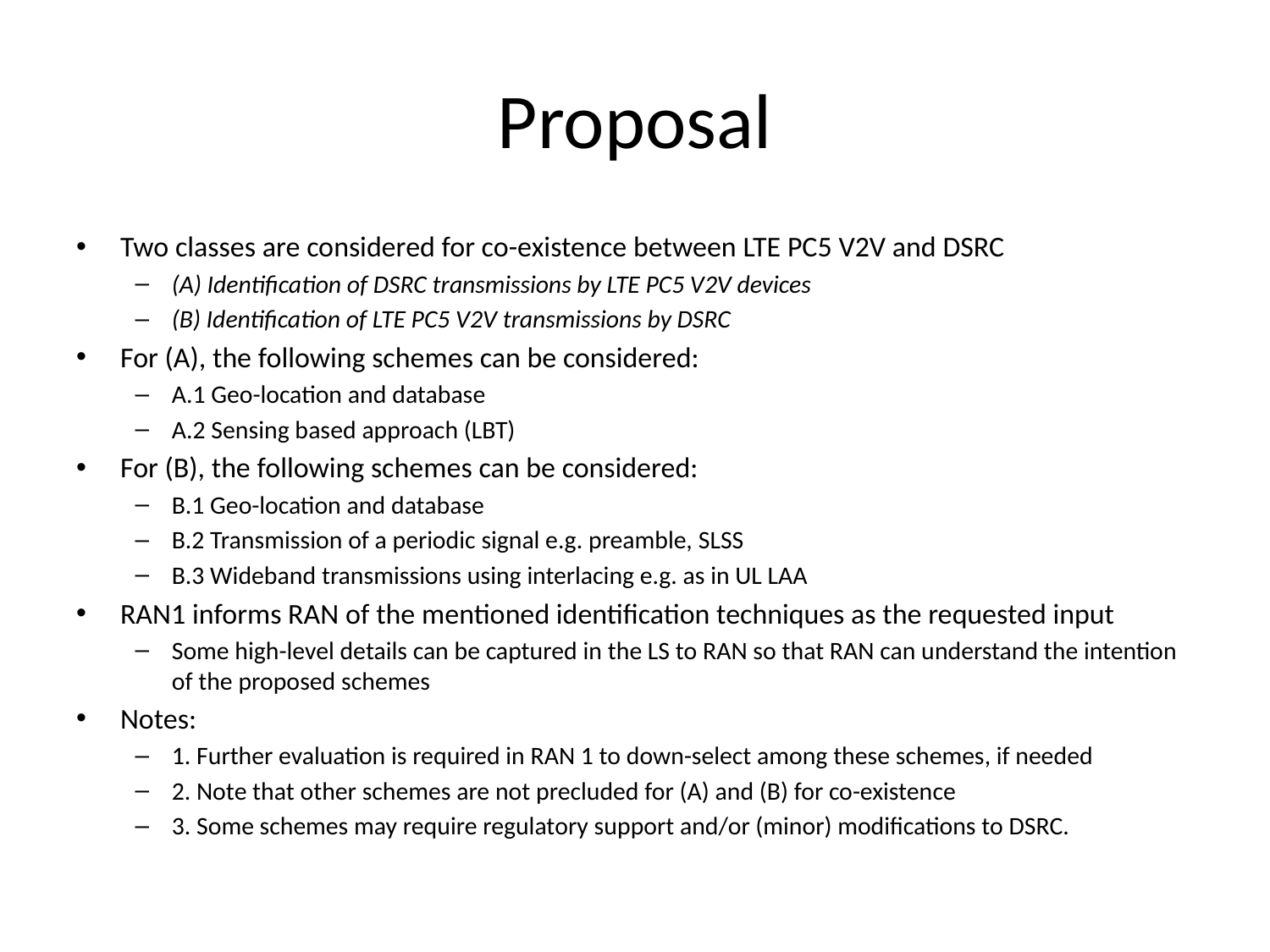

# Proposal
Two classes are considered for co-existence between LTE PC5 V2V and DSRC
(A) Identification of DSRC transmissions by LTE PC5 V2V devices
(B) Identification of LTE PC5 V2V transmissions by DSRC
For (A), the following schemes can be considered:
A.1 Geo-location and database
A.2 Sensing based approach (LBT)
For (B), the following schemes can be considered:
B.1 Geo-location and database
B.2 Transmission of a periodic signal e.g. preamble, SLSS
B.3 Wideband transmissions using interlacing e.g. as in UL LAA
RAN1 informs RAN of the mentioned identification techniques as the requested input
Some high-level details can be captured in the LS to RAN so that RAN can understand the intention of the proposed schemes
Notes:
1. Further evaluation is required in RAN 1 to down-select among these schemes, if needed
2. Note that other schemes are not precluded for (A) and (B) for co-existence
3. Some schemes may require regulatory support and/or (minor) modifications to DSRC.